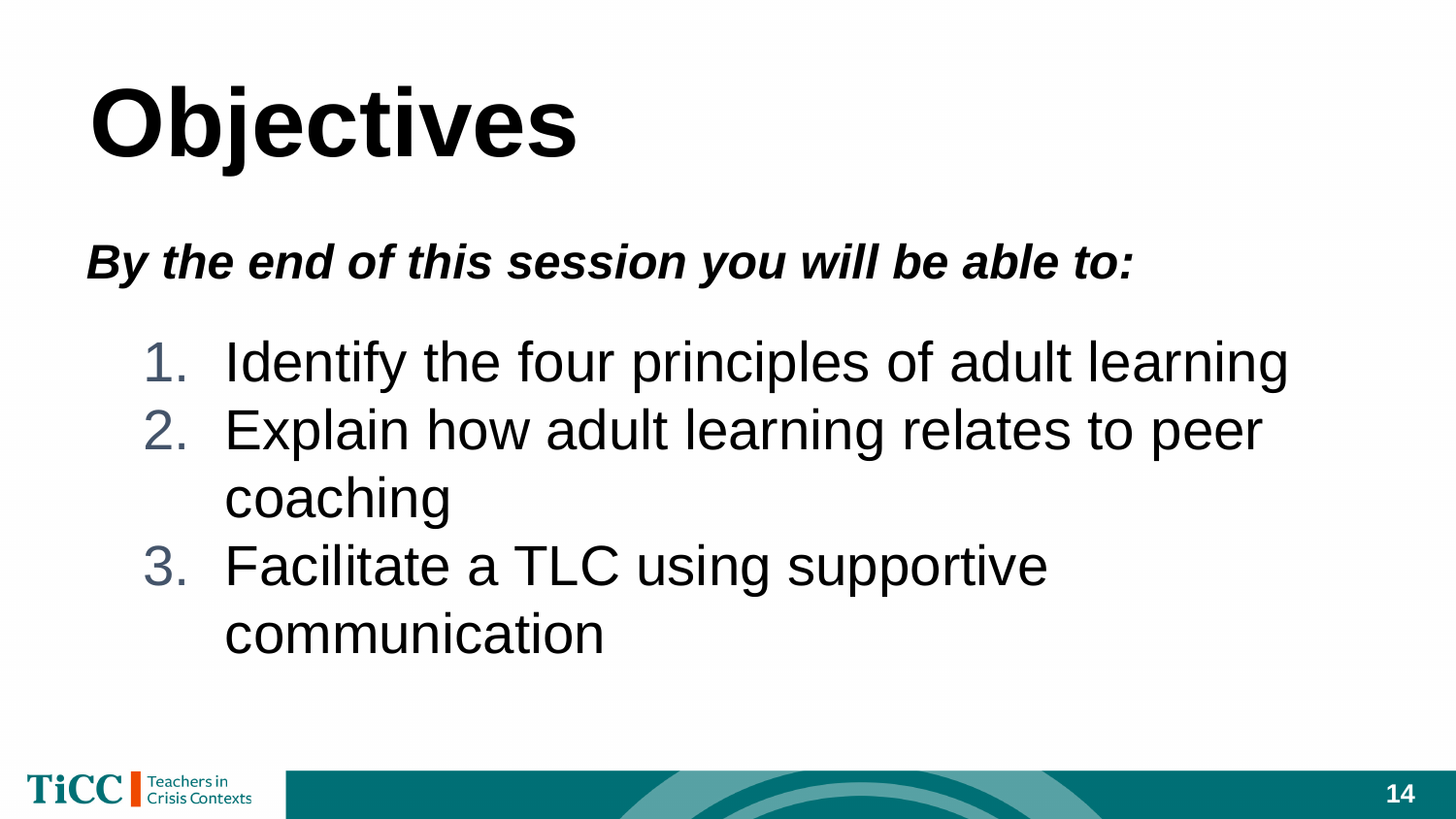

# Objectives
By the end of this session you will be able to:
Identify the four principles of adult learning
Explain how adult learning relates to peer coaching
Facilitate a TLC using supportive communication
14